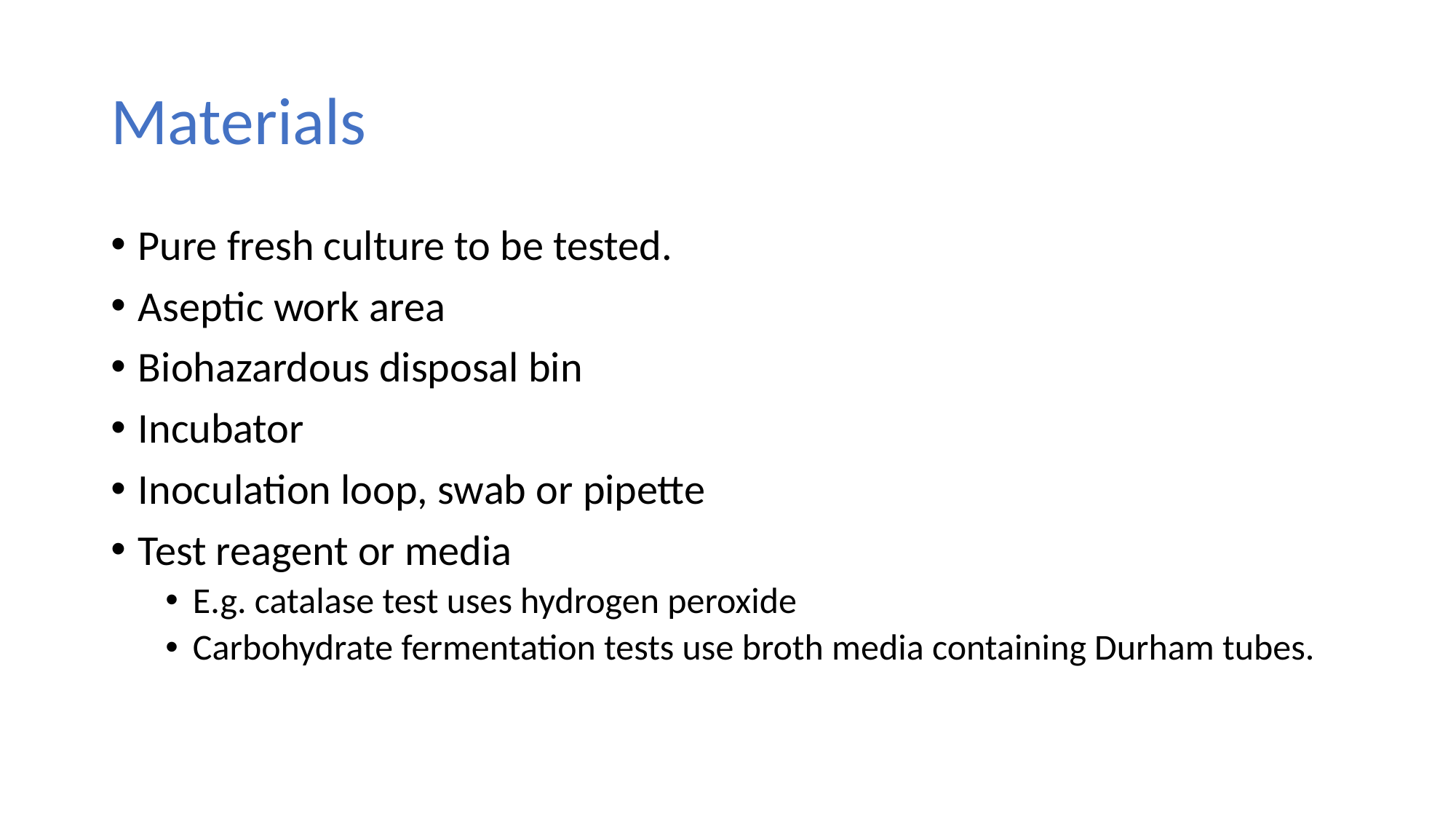

# Materials
Pure fresh culture to be tested.
Aseptic work area
Biohazardous disposal bin
Incubator
Inoculation loop, swab or pipette
Test reagent or media
E.g. catalase test uses hydrogen peroxide
Carbohydrate fermentation tests use broth media containing Durham tubes.